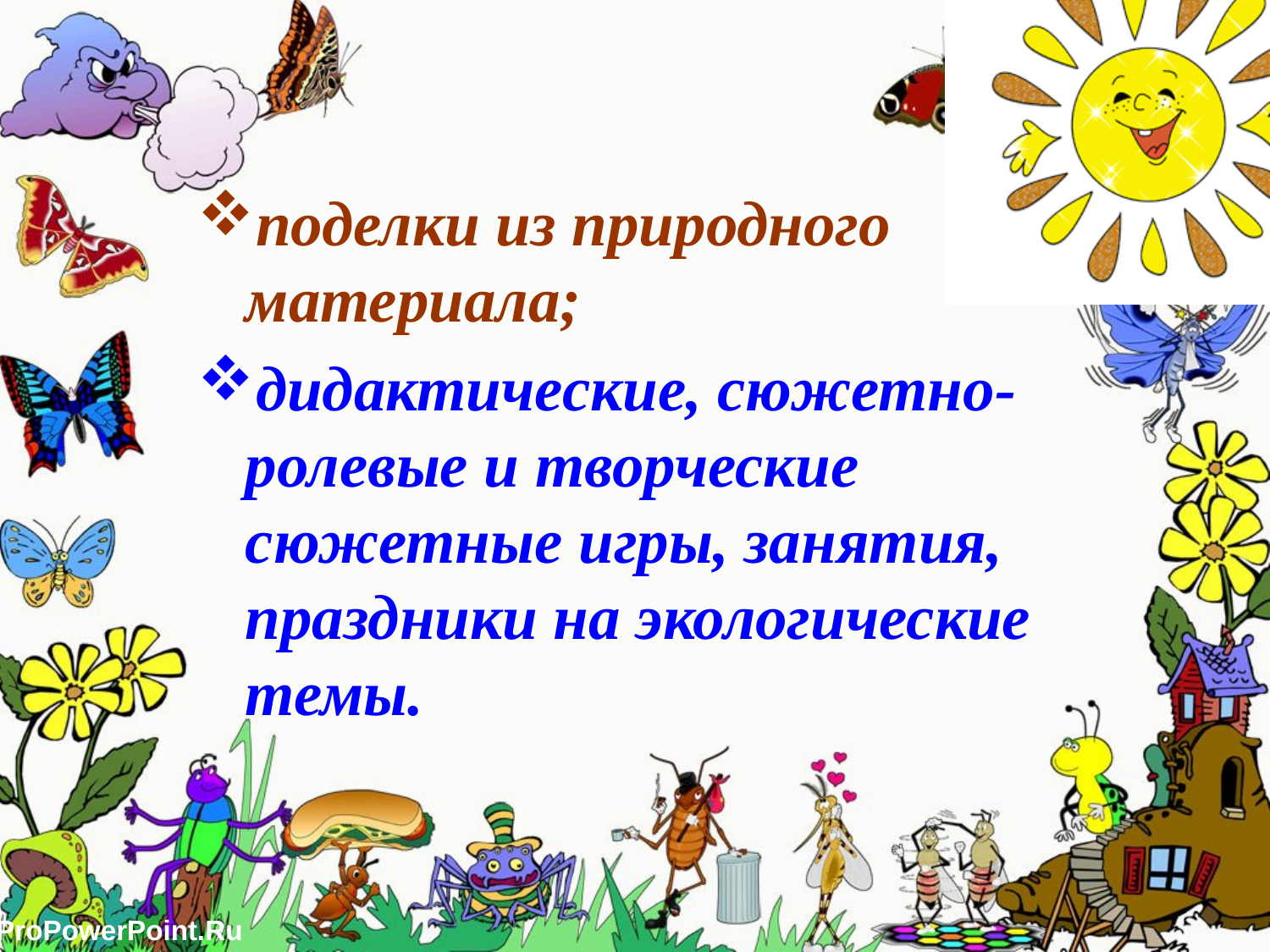

поделки из природного материала;
дидактические, сюжетно-ролевые и творческие сюжетные игры, занятия, праздники на экологические темы.